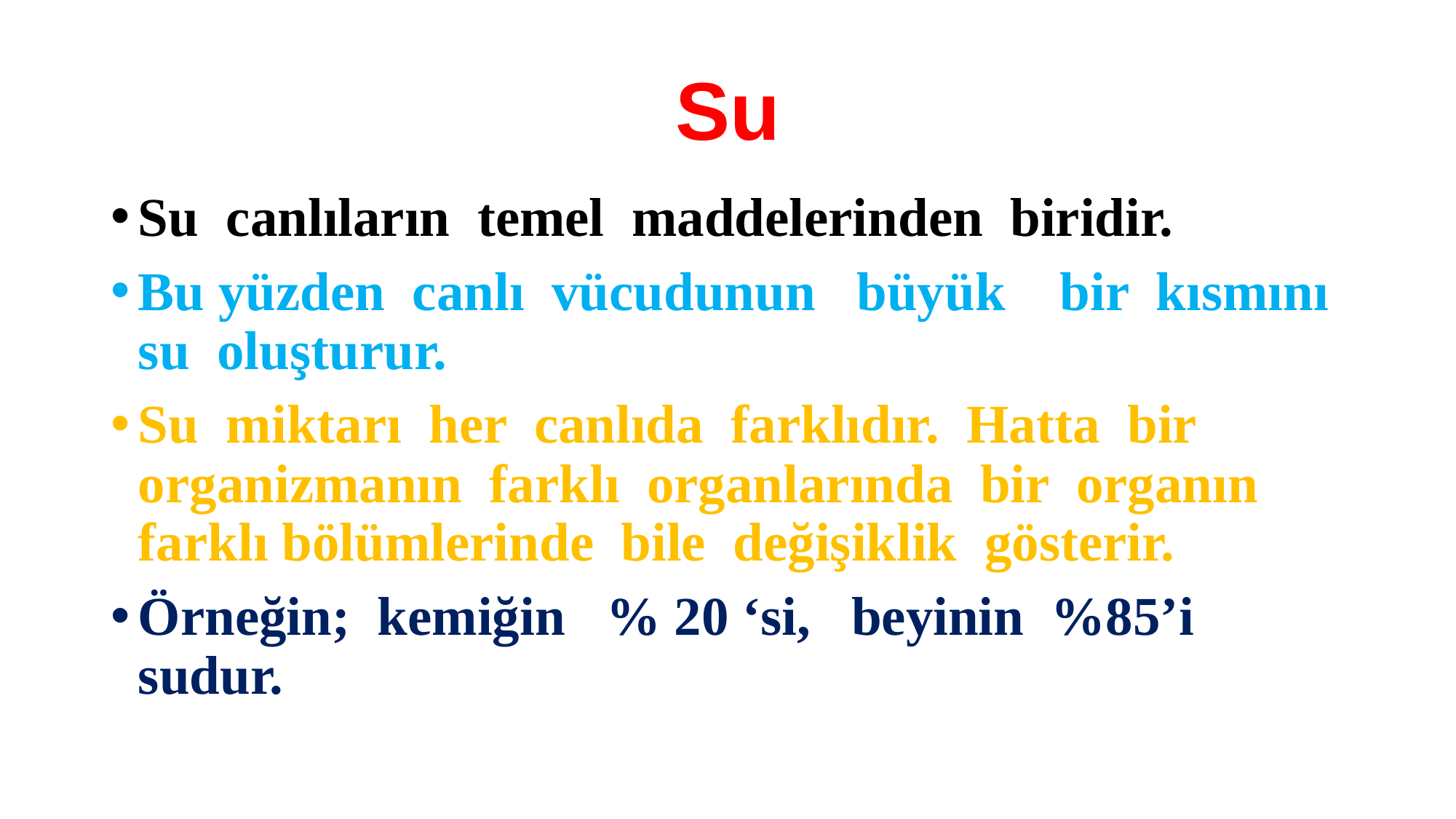

# Su
Su  canlıların  temel  maddelerinden  biridir.
Bu yüzden  canlı  vücudunun   büyük    bir  kısmını  su  oluşturur.
Su  miktarı  her  canlıda  farklıdır.  Hatta  bir  organizmanın  farklı  organlarında  bir  organın  farklı bölümlerinde  bile  değişiklik  gösterir.
Örneğin;  kemiğin   % 20 ‘si,   beyinin  %85’i  sudur.